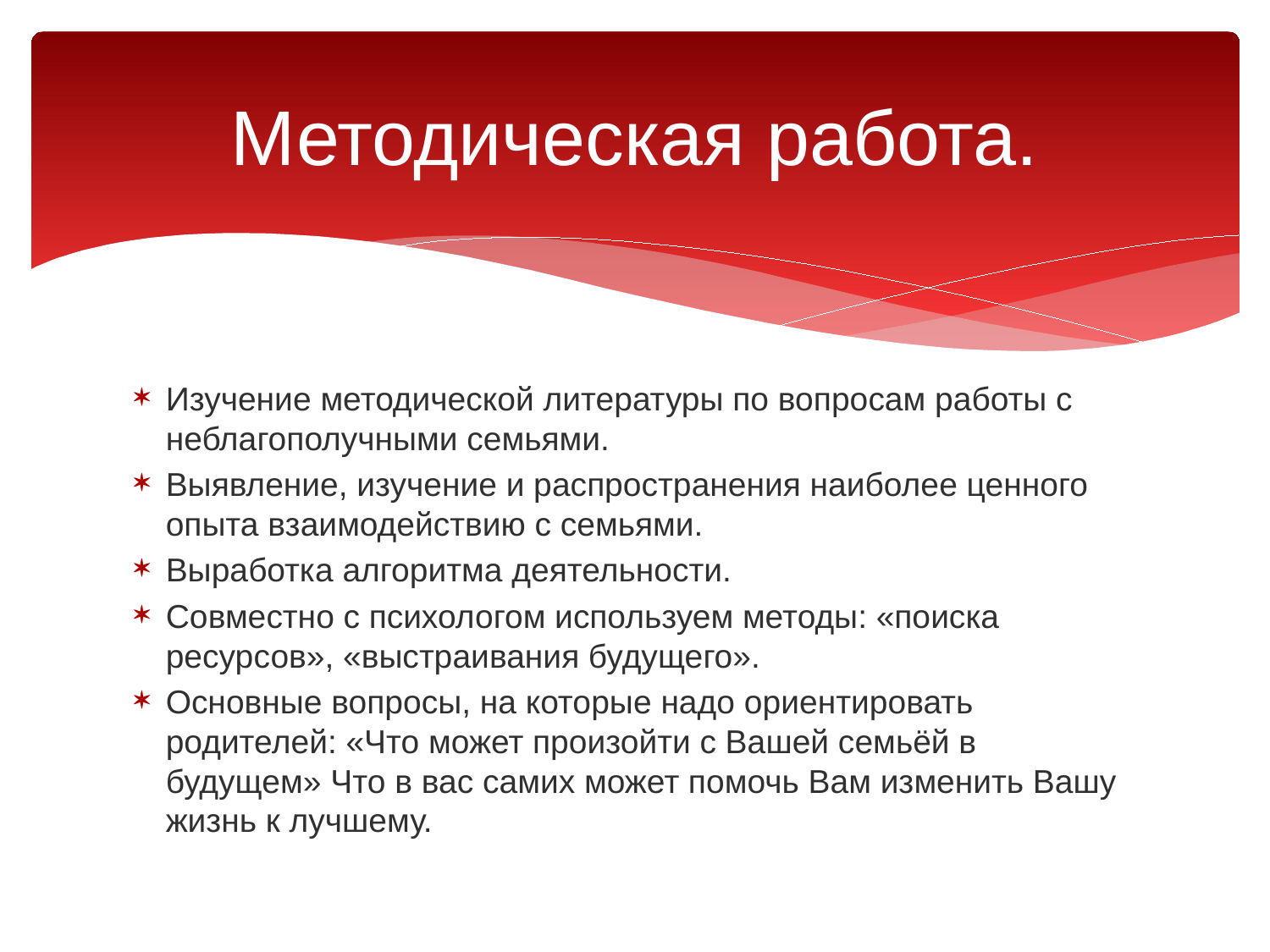

# Методическая работа.
Изучение методической литературы по вопросам работы с неблагополучными семьями.
Выявление, изучение и распространения наиболее ценного опыта взаимодействию с семьями.
Выработка алгоритма деятельности.
Совместно с психологом используем методы: «поиска ресурсов», «выстраивания будущего».
Основные вопросы, на которые надо ориентировать родителей: «Что может произойти с Вашей семьёй в будущем» Что в вас самих может помочь Вам изменить Вашу жизнь к лучшему.